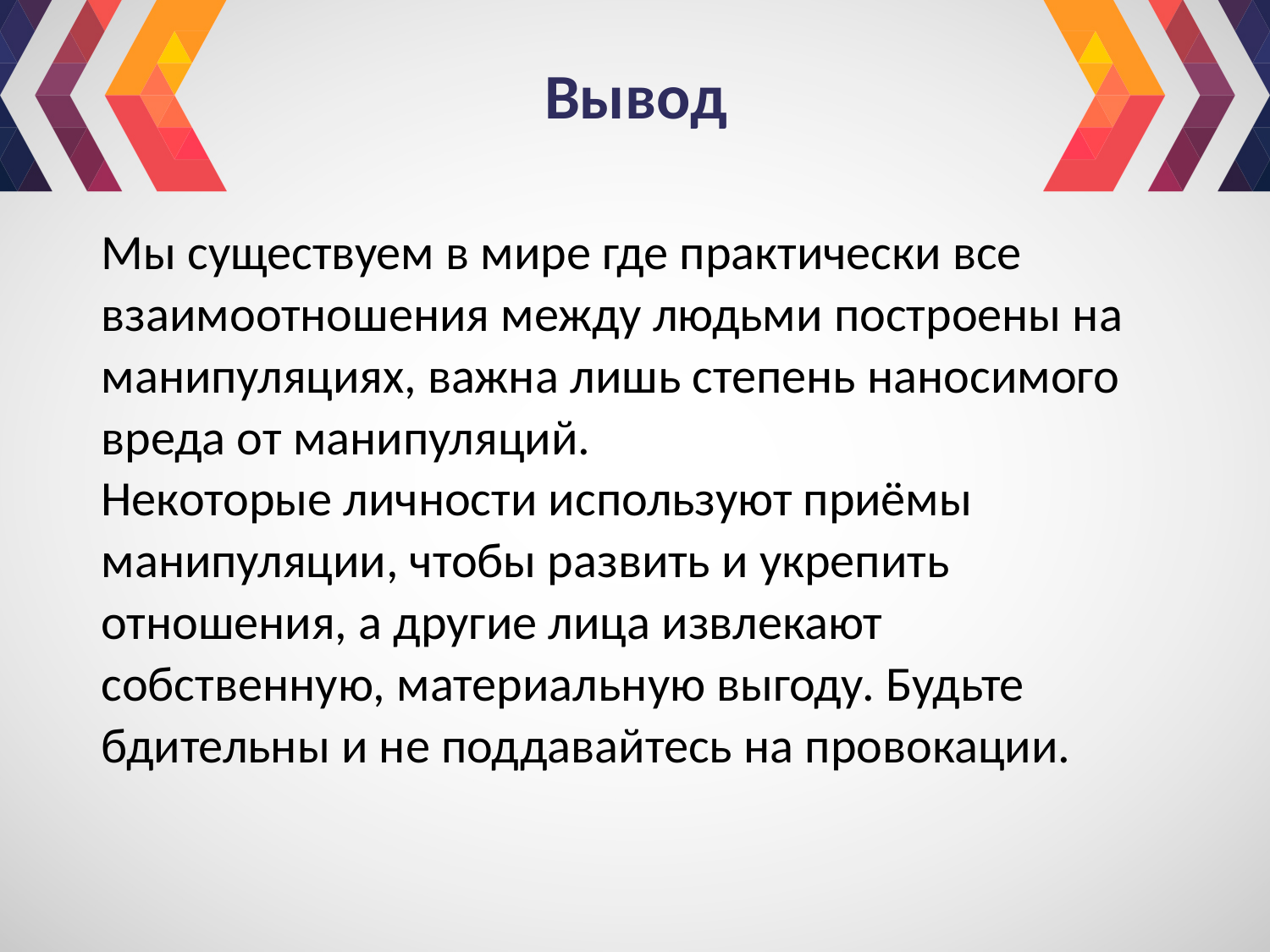

# Вывод
Мы существуем в мире где практически все взаимоотношения между людьми построены на манипуляциях, важна лишь степень наносимого вреда от манипуляций.
Некоторые личности используют приёмы манипуляции, чтобы развить и укрепить отношения, а другие лица извлекают собственную, материальную выгоду. Будьте бдительны и не поддавайтесь на провокации.